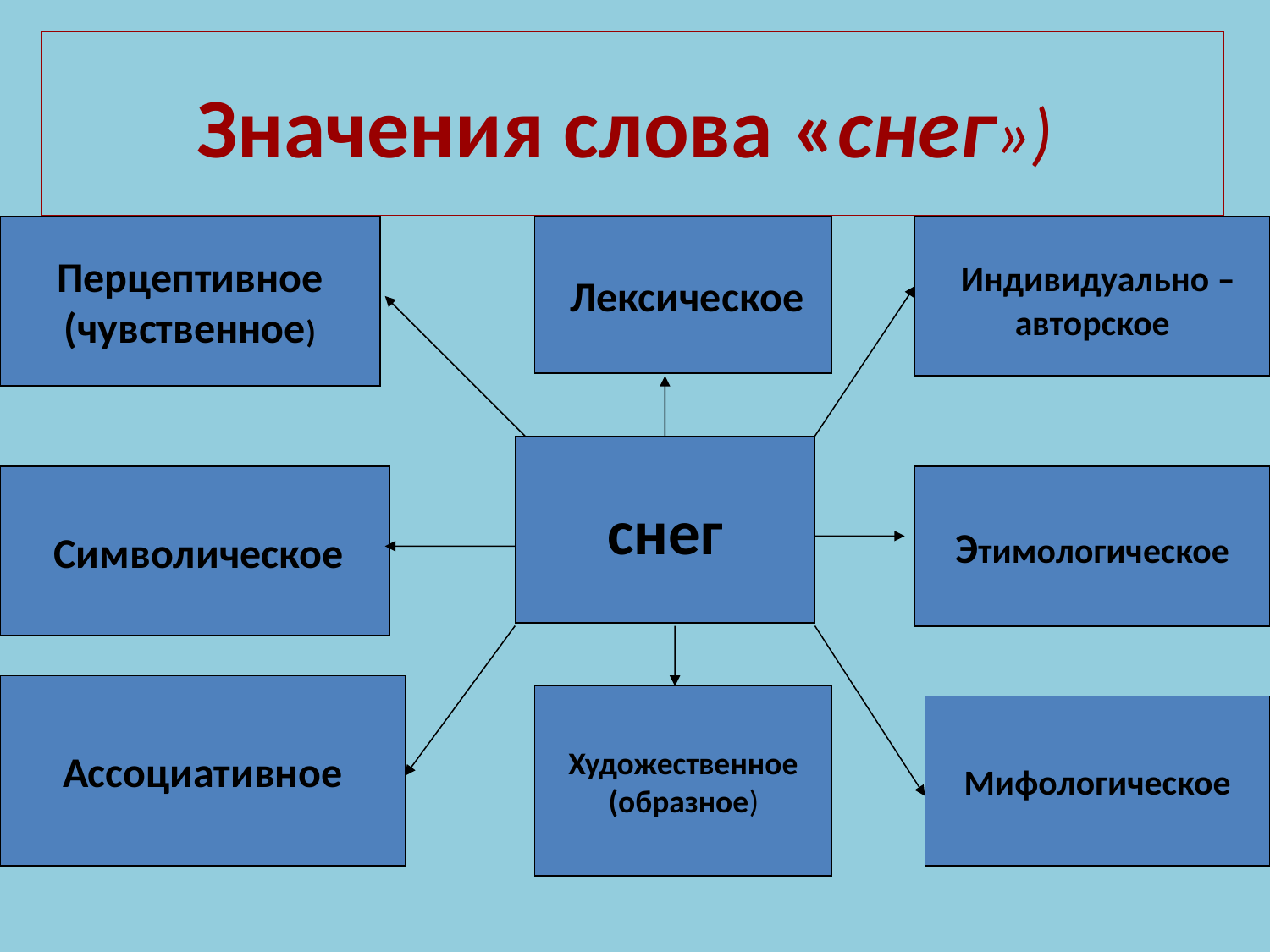

# Значения слова «снег»)
Перцептивное
(чувственное)
 Лексическое
  Индивидуально –
авторское

снег
 Символическое
Этимологическое

Ассоциативное
Художественное
 (образное)
Мифологическое